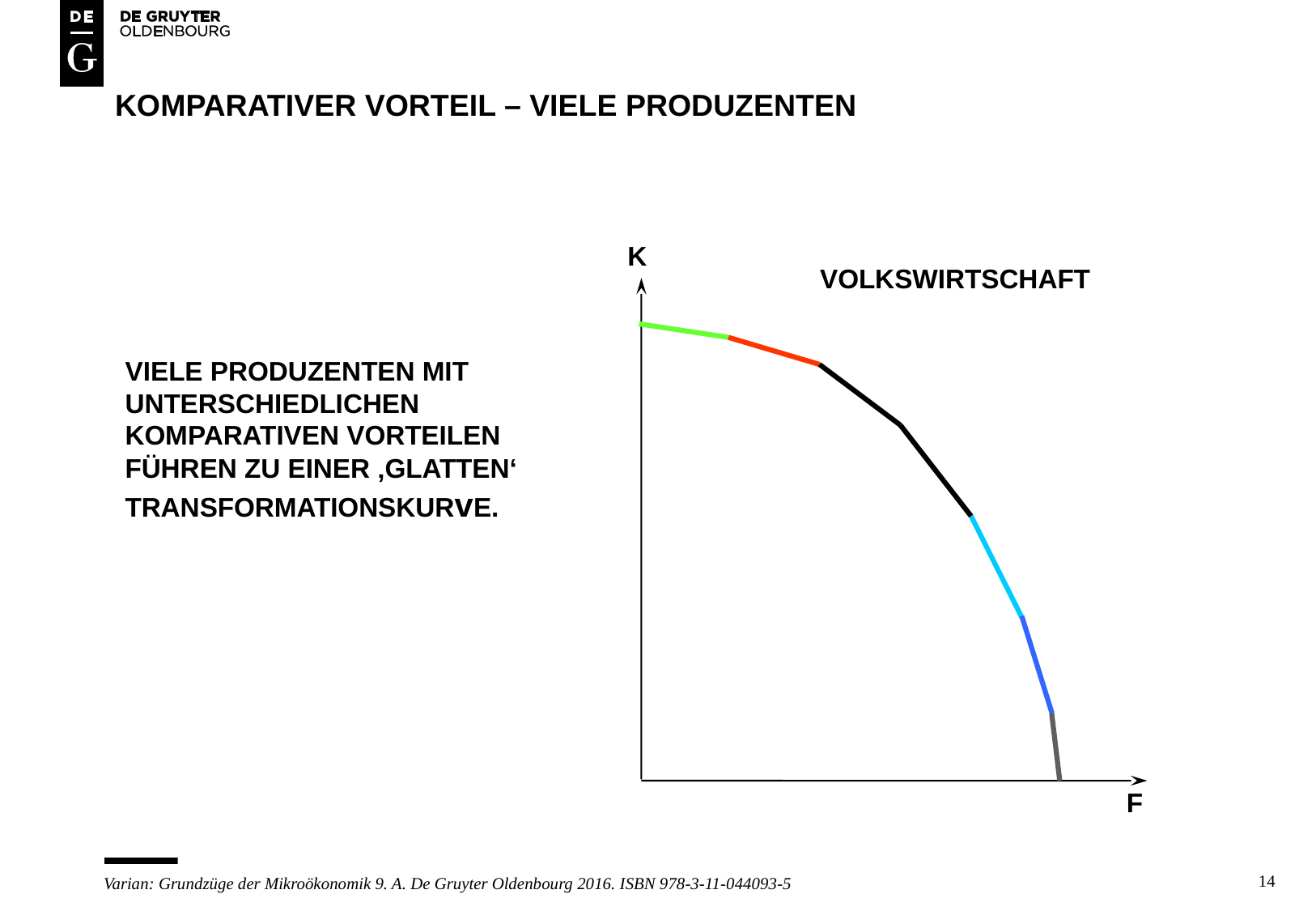

# Komparativer vorteil – VIELE PRODUZENTEN

K
VOLKSWIRTSCHAFT

VIELE PRODUZENTEN MIT
UNTERSCHIEDLICHEN
KOMPARATIVEN VORTEILEN
FÜHREN ZU EINER ‚GLATTEN‘
TRANSFORMATIONSKURvE.

F

14
Varian: Grundzüge der Mikroökonomik 9. A. De Gruyter Oldenbourg 2016. ISBN 978-3-11-044093-5